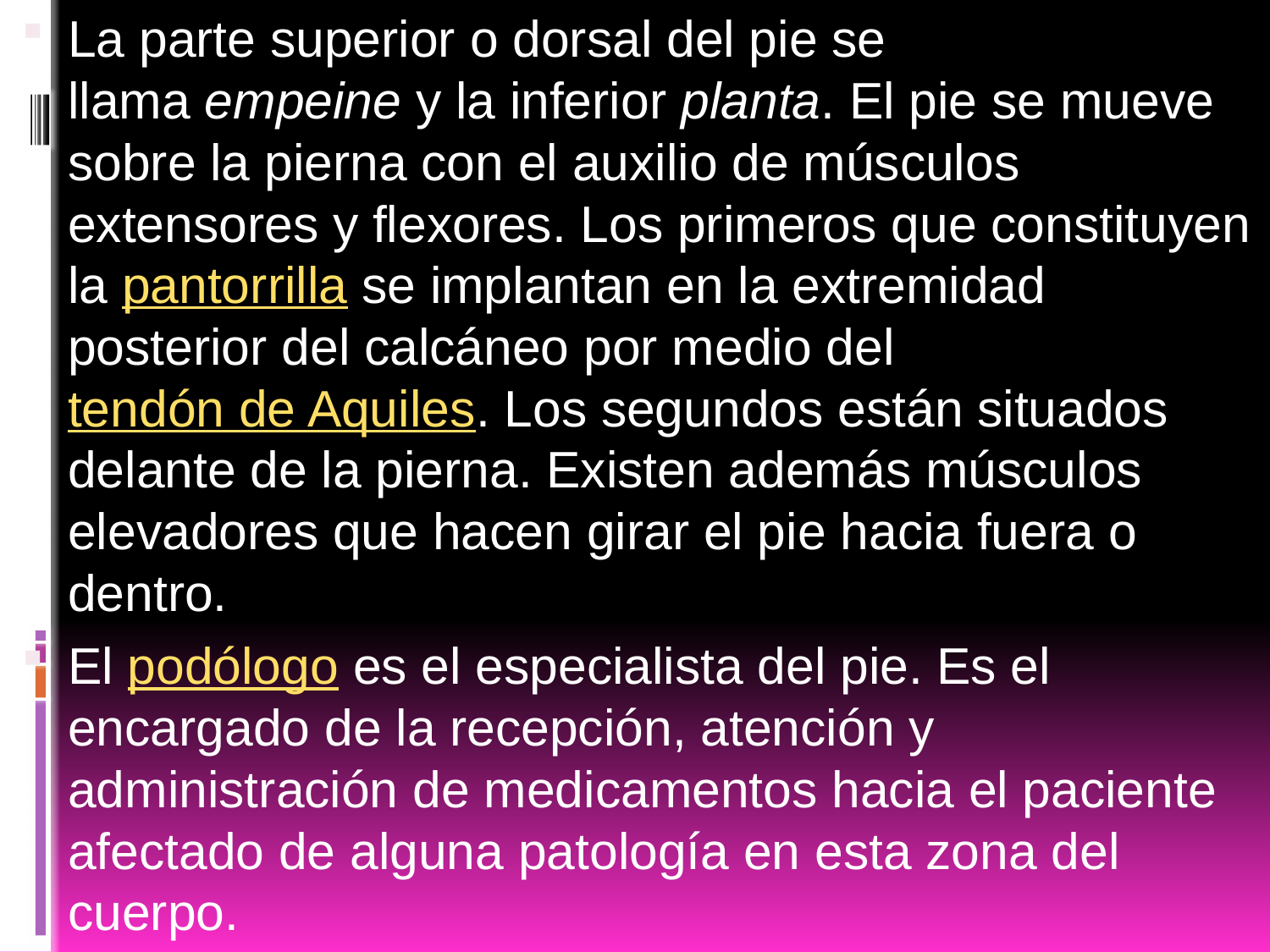

La parte superior o dorsal del pie se llama empeine y la inferior planta. El pie se mueve sobre la pierna con el auxilio de músculos extensores y flexores. Los primeros que constituyen la pantorrilla se implantan en la extremidad posterior del calcáneo por medio del tendón de Aquiles. Los segundos están situados delante de la pierna. Existen además músculos elevadores que hacen girar el pie hacia fuera o dentro.
El podólogo es el especialista del pie. Es el encargado de la recepción, atención y administración de medicamentos hacia el paciente afectado de alguna patología en esta zona del cuerpo.